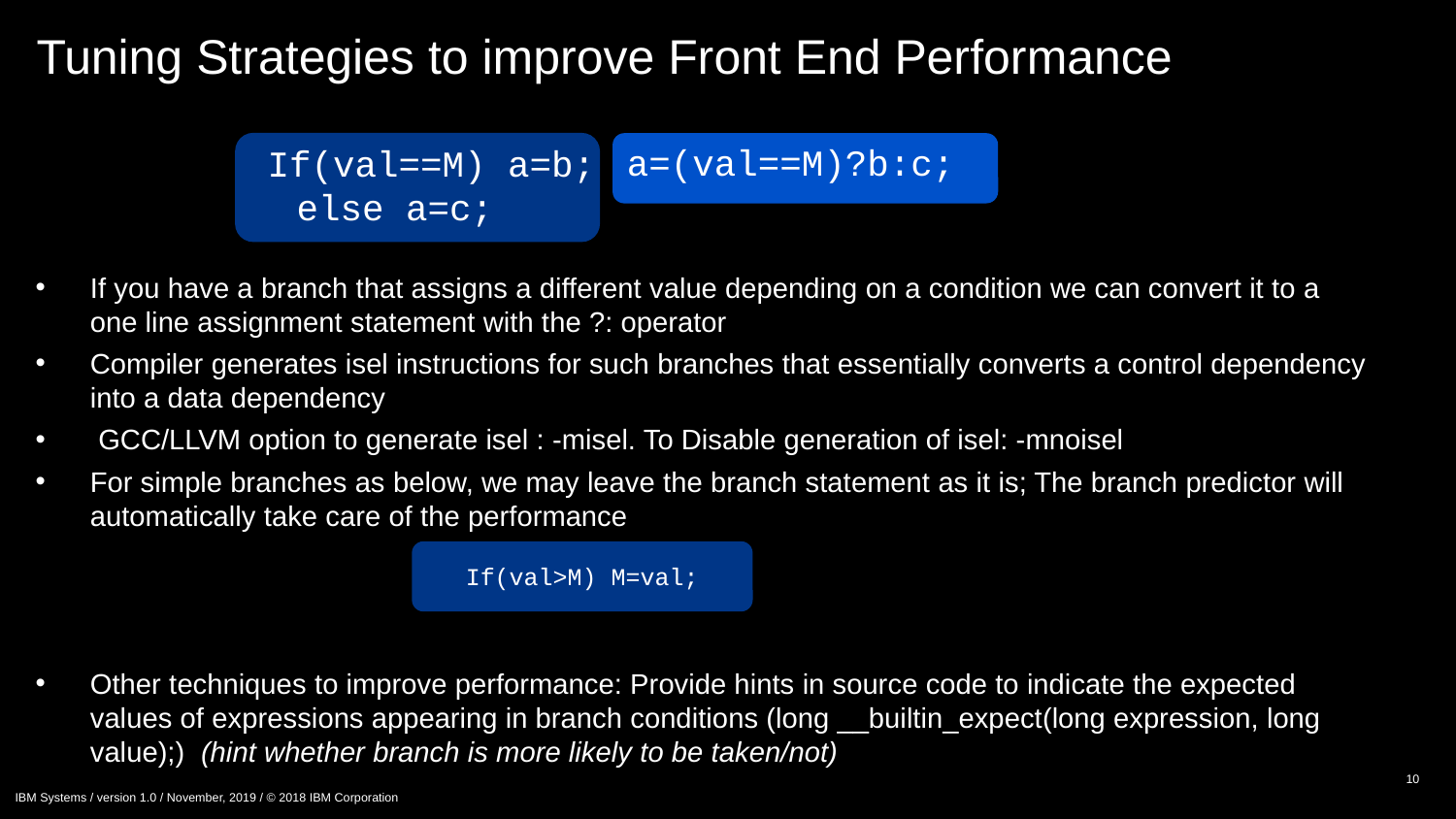

# Tuning Strategies to improve Front End Performance

a=(val==M)?b:c;

If(val==M) a=b; else a=c;

If you have a branch that assigns a different value depending on a condition we can convert it to a one line assignment statement with the ?: operator
Compiler generates isel instructions for such branches that essentially converts a control dependency into a data dependency
 GCC/LLVM option to generate isel : -misel. To Disable generation of isel: -mnoisel
For simple branches as below, we may leave the branch statement as it is; The branch predictor will automatically take care of the performance

Other techniques to improve performance: Provide hints in source code to indicate the expected values of expressions appearing in branch conditions (long __builtin_expect(long expression, long value);)  (hint whether branch is more likely to be taken/not)

If(val>M) M=val;

10
IBM Systems / version 1.0 / November, 2019 / © 2018 IBM Corporation